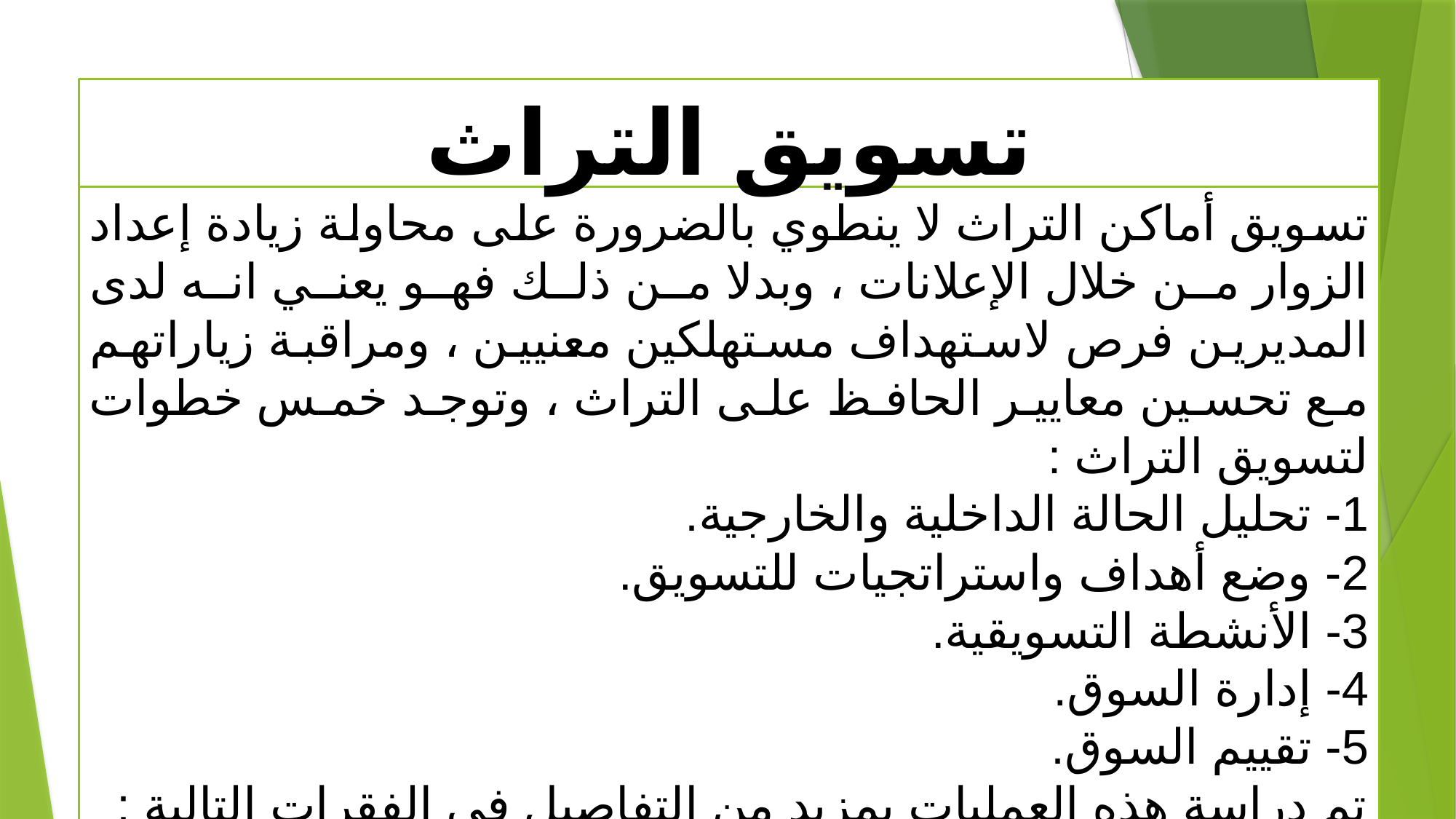

# تسويق التراث
تسويق أماكن التراث لا ينطوي بالضرورة على محاولة زيادة إعداد الزوار من خلال الإعلانات ، وبدلا من ذلك فهو يعني انه لدى المديرين فرص لاستهداف مستهلكين معنيين ، ومراقبة زياراتهم مع تحسين معايير الحافظ على التراث ، وتوجد خمس خطوات لتسويق التراث :
1- تحليل الحالة الداخلية والخارجية.
2- وضع أهداف واستراتجيات للتسويق.
3- الأنشطة التسويقية.
4- إدارة السوق.
5- تقييم السوق.
تم دراسة هذه العمليات بمزيد من التفاصيل في الفقرات التالية :